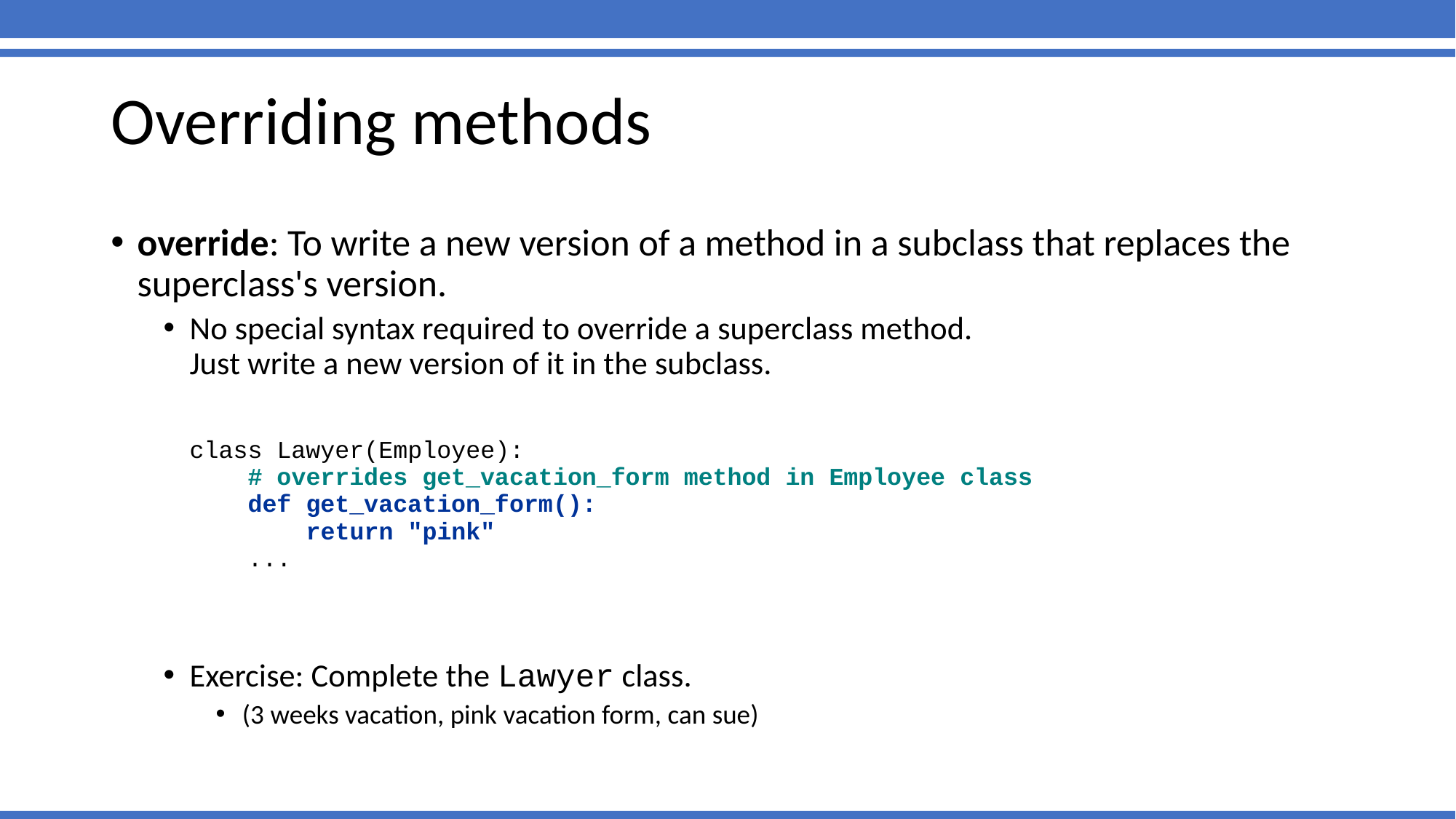

Overriding methods
override: To write a new version of a method in a subclass that replaces the superclass's version.
No special syntax required to override a superclass method.
Just write a new version of it in the subclass.

	class Lawyer(Employee):
	    # overrides get_vacation_form method in Employee class
	    def get_vacation_form():
	        return "pink"
	    ...

Exercise: Complete the Lawyer class.
(3 weeks vacation, pink vacation form, can sue)